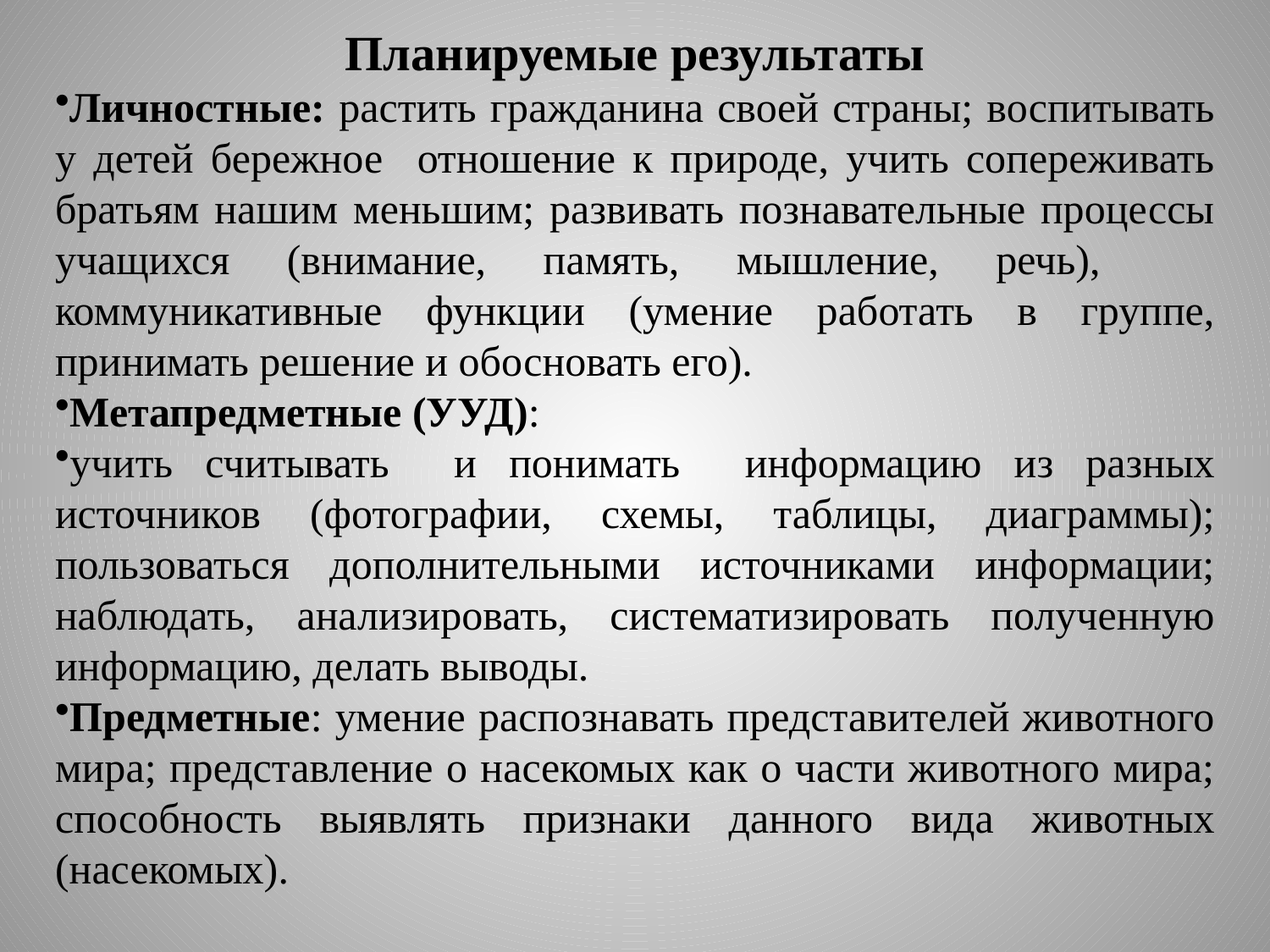

Планируемые результаты
Личностные: растить гражданина своей страны; воспитывать у детей бережное  отношение к природе, учить сопереживать братьям нашим меньшим; развивать познавательные процессы учащихся (внимание, память, мышление, речь),   коммуникативные функции (умение работать в группе, принимать решение и обосновать его).
Метапредметные (УУД):
учить считывать  и понимать  информацию из разных источников (фотографии, схемы, таблицы, диаграммы); пользоваться дополнительными источниками информации; наблюдать, анализировать, систематизировать полученную информацию, делать выводы.
Предметные: умение распознавать представителей животного мира; представление о насекомых как о части животного мира; способность выявлять признаки данного вида животных (насекомых).